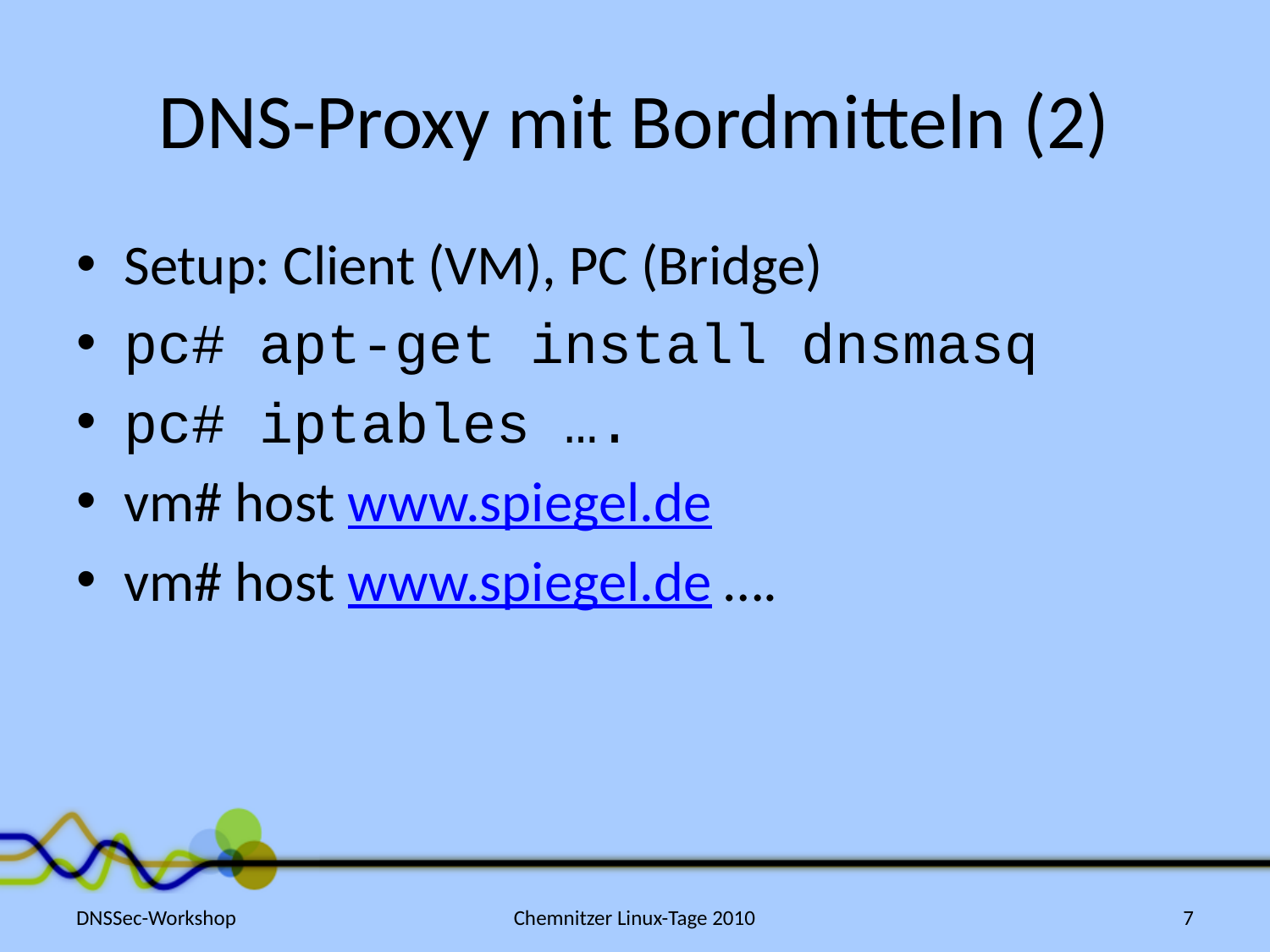

# DNS-Proxy mit Bordmitteln (2)
Setup: Client (VM), PC (Bridge)
pc# apt-get install dnsmasq
pc# iptables ….
vm# host www.spiegel.de
vm# host www.spiegel.de ….
DNSSec-Workshop
Chemnitzer Linux-Tage 2010
7